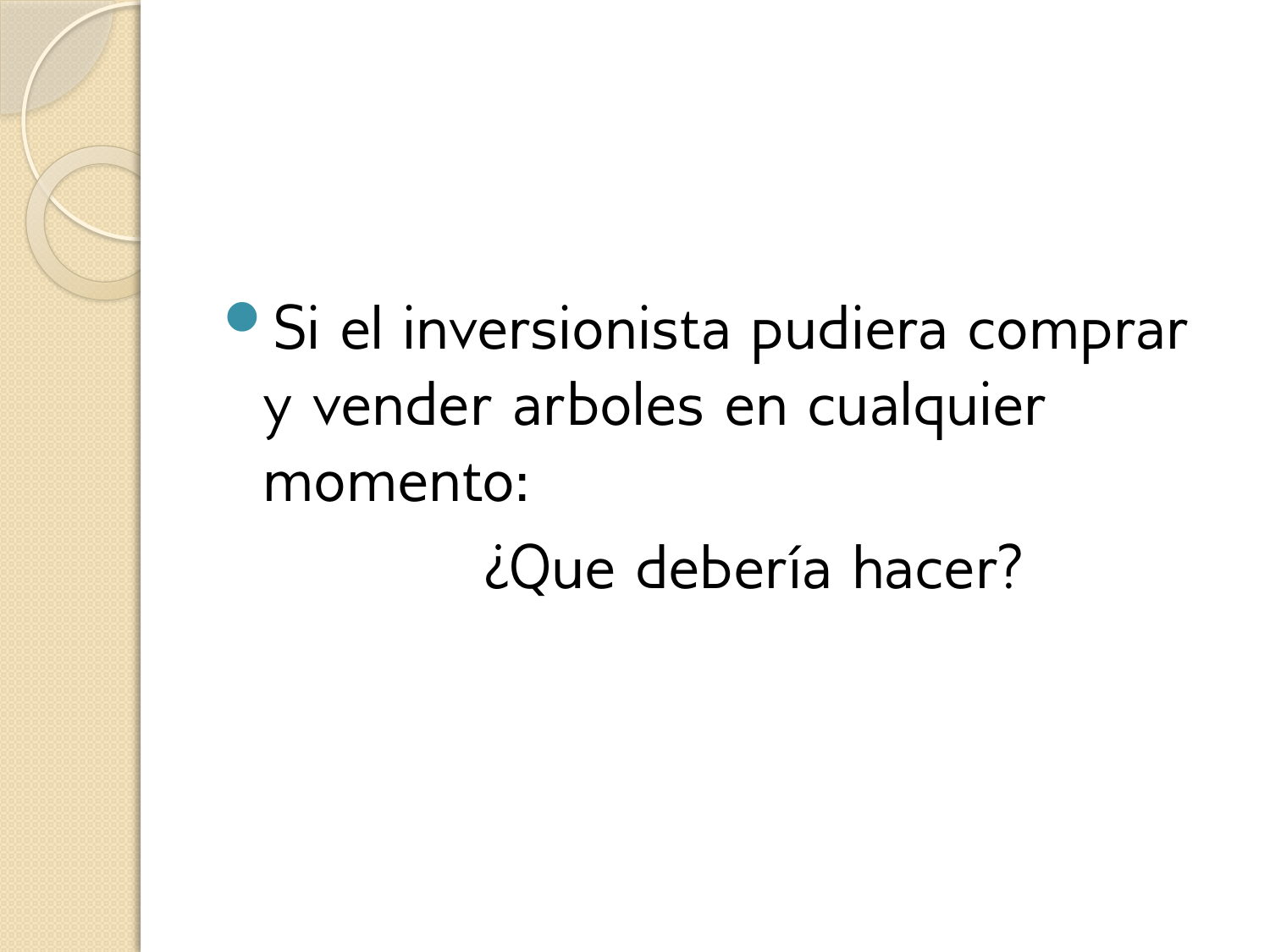

Si el inversionista pudiera comprar y vender arboles en cualquier momento:
		     ¿Que debería hacer?